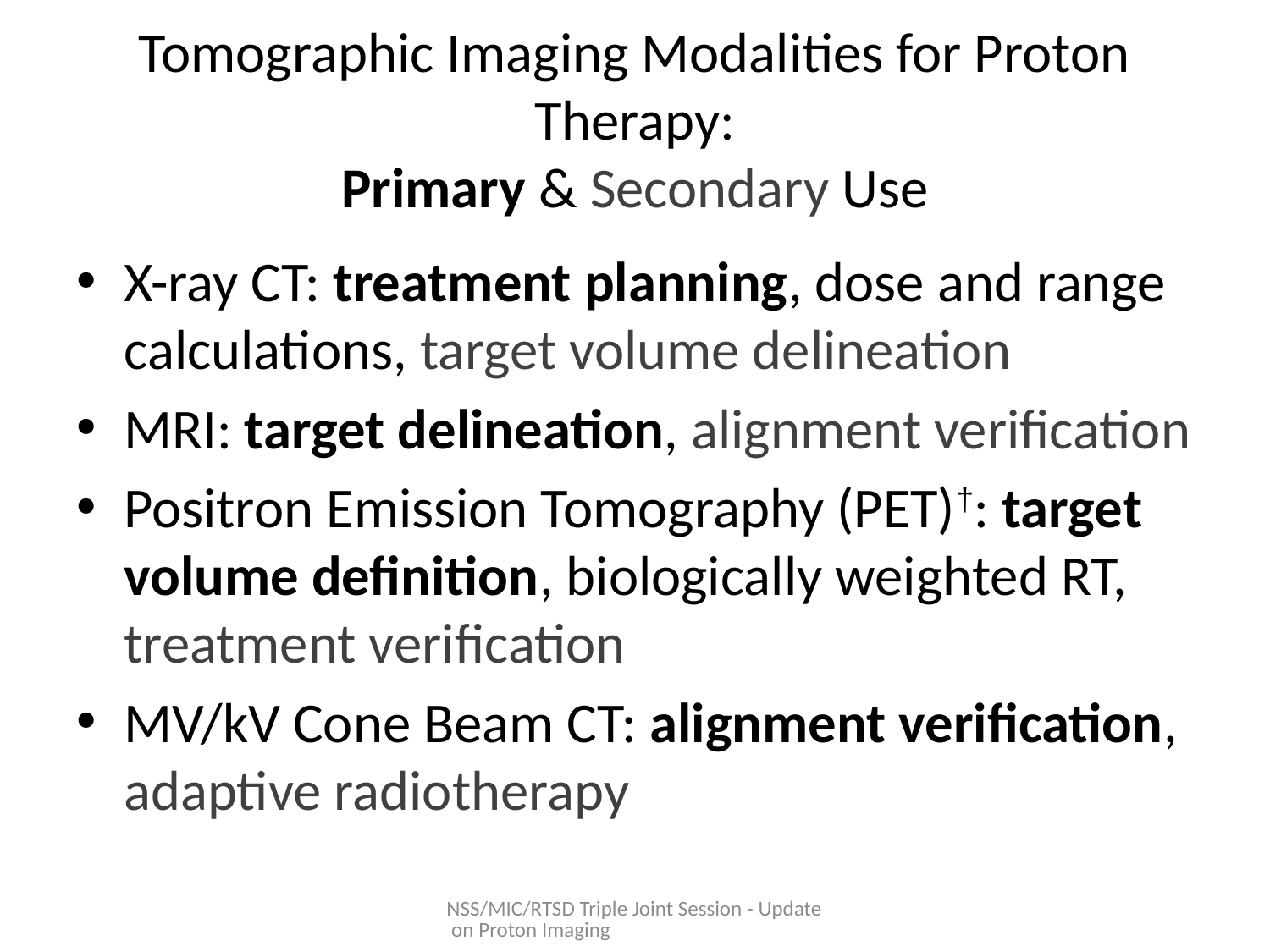

# Tomographic Imaging Modalities for Proton Therapy: Primary & Secondary Use
X-ray CT: treatment planning, dose and range calculations, target volume delineation
MRI: target delineation, alignment verification
Positron Emission Tomography (PET)†: target volume definition, biologically weighted RT, treatment verification
MV/kV Cone Beam CT: alignment verification, adaptive radiotherapy

NSS/MIC/RTSD Triple Joint Session - Update on Proton Imaging